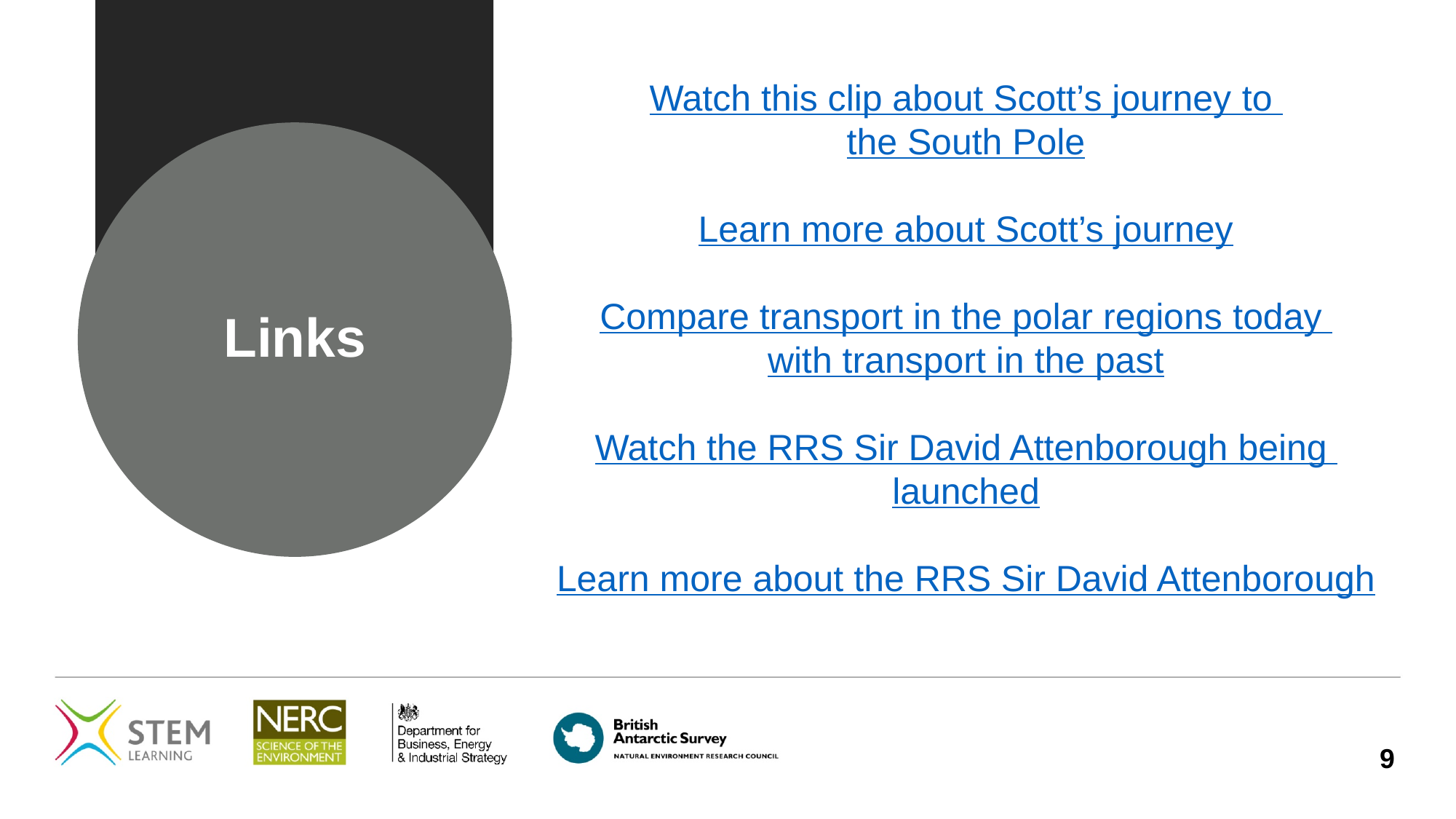

Watch this clip about Scott’s journey
to the South Pole

Learn more about Scott’s journey

Compare transport in the polar regions
today with transport in the past

Watch the RRS Sir David Attenborough
being launched

Learn more about the RRS Sir David Attenborough

# Links
9